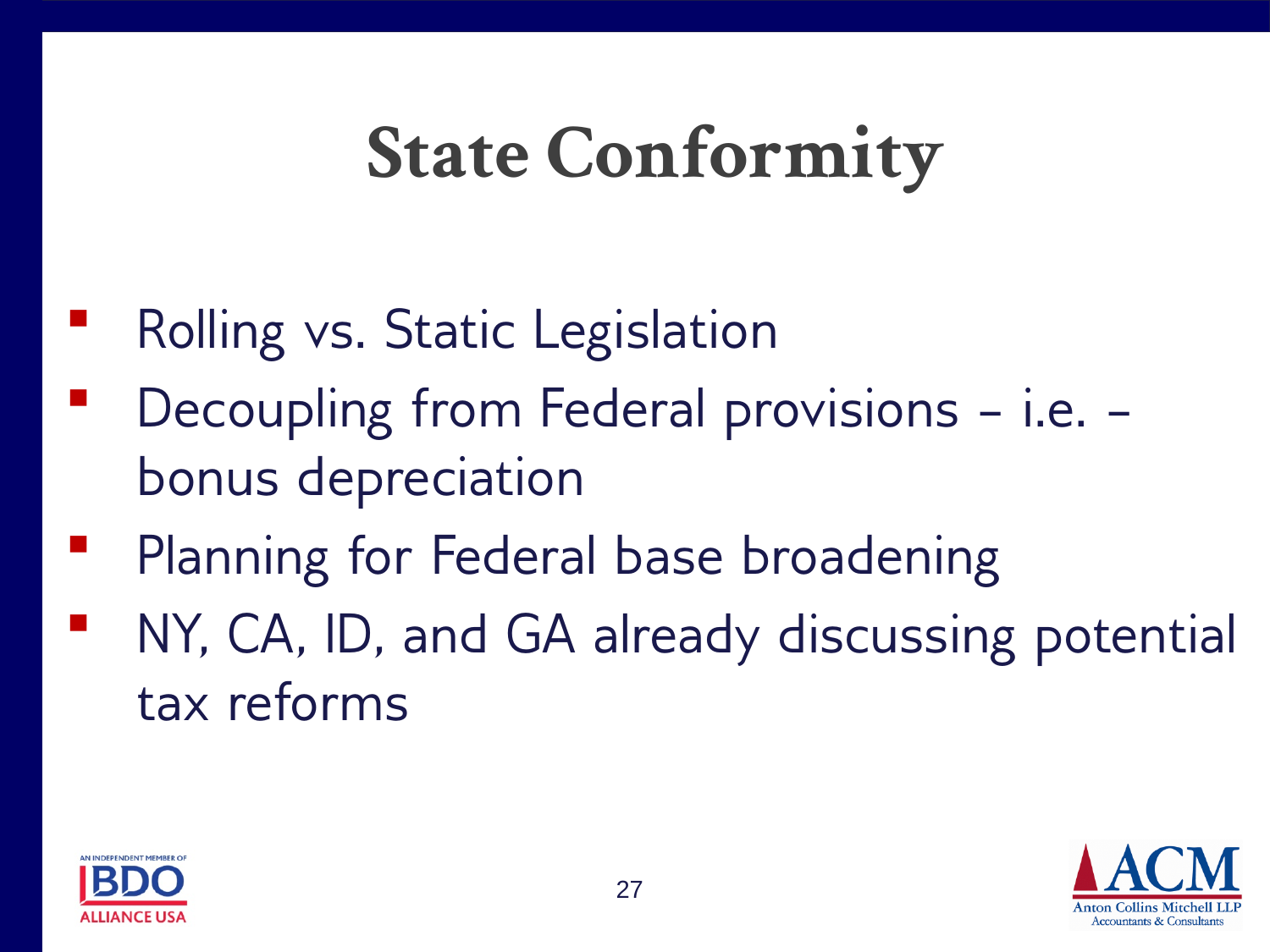

# State Conformity
Rolling vs. Static Legislation
Decoupling from Federal provisions – i.e. – bonus depreciation
Planning for Federal base broadening
NY, CA, ID, and GA already discussing potential tax reforms

27